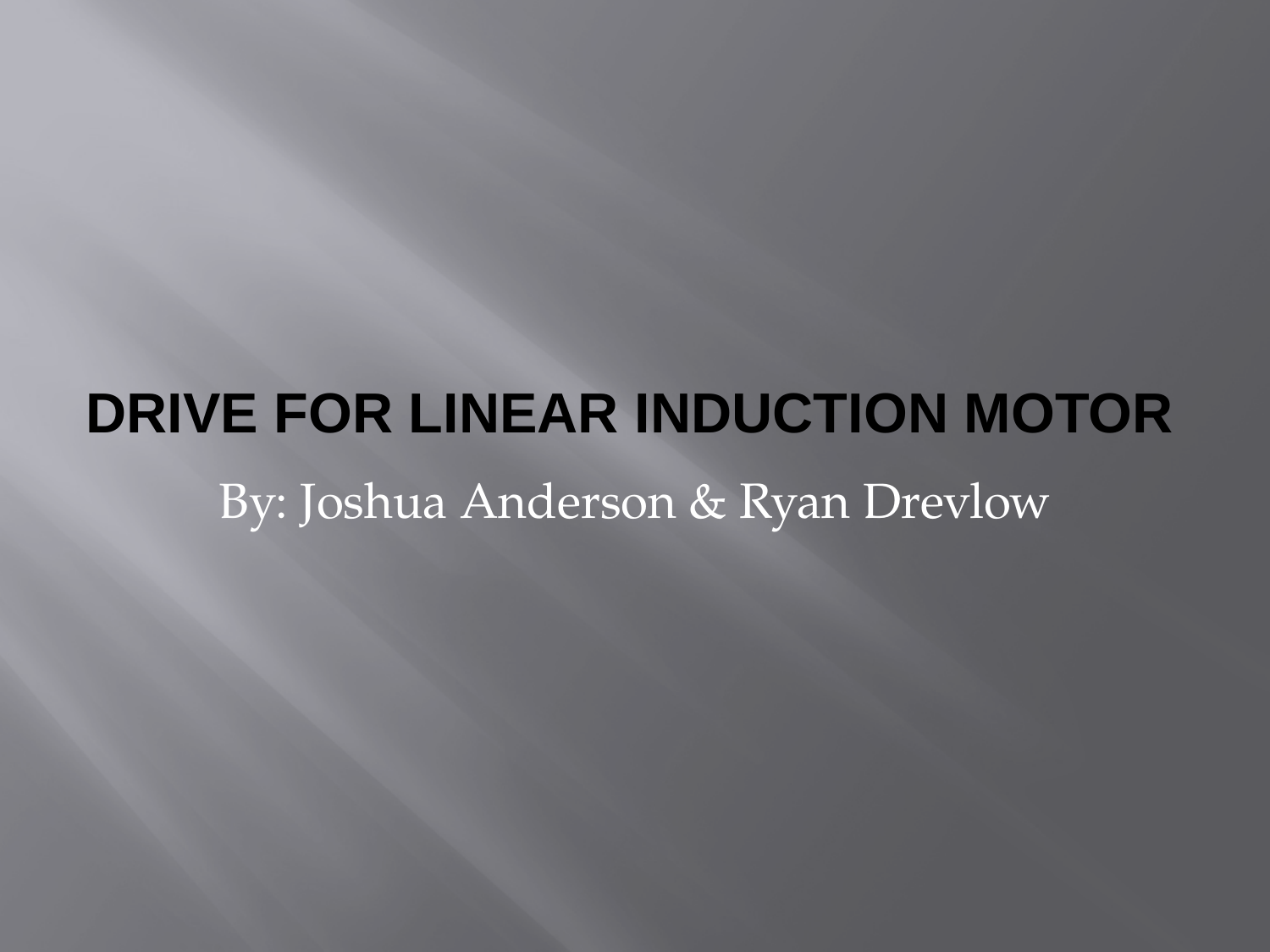

# Drive for Linear Induction Motor
By: Joshua Anderson & Ryan Drevlow